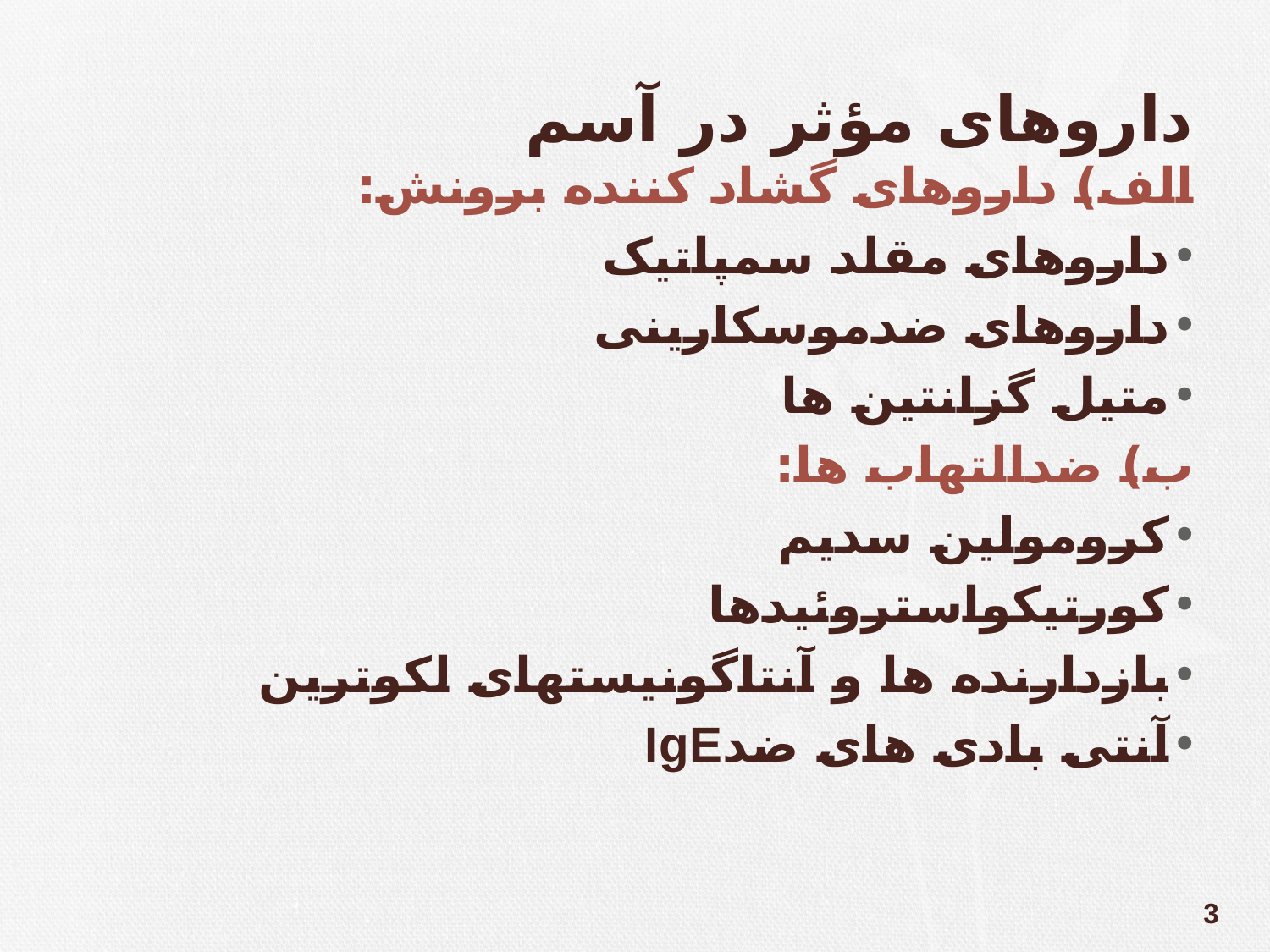

# داروهای مؤثر در آسم
الف) داروهای گشاد کننده برونش:
داروهای مقلد سمپاتیک
داروهای ضدموسکارینی
متیل گزانتین ها
ب) ضدالتهاب ها:
کرومولین سدیم
کورتیکواستروئیدها
بازدارنده ها و آنتاگونیستهای لکوترین
آنتی بادی های ضدIgE

3